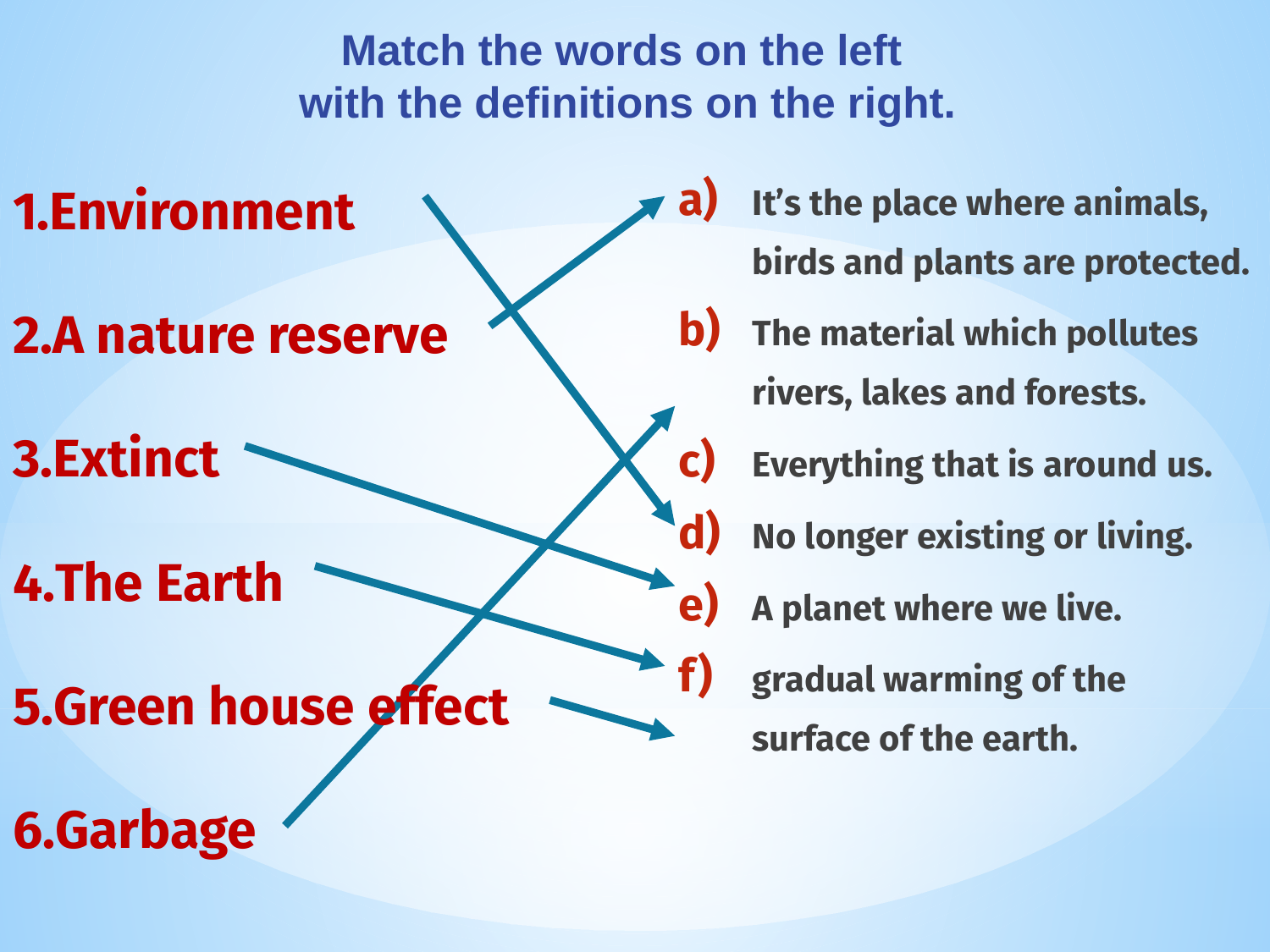

# Match the words on the left with the definitions on the right.
1.Environment
2.A nature reserve
3.Extinct
4.The Earth
5.Green house effect
6.Garbage
It’s the place where animals, birds and plants are protected.
The material which pollutes rivers, lakes and forests.
Everything that is around us.
No longer existing or living.
A planet where we live.
gradual warming of the surface of the earth.